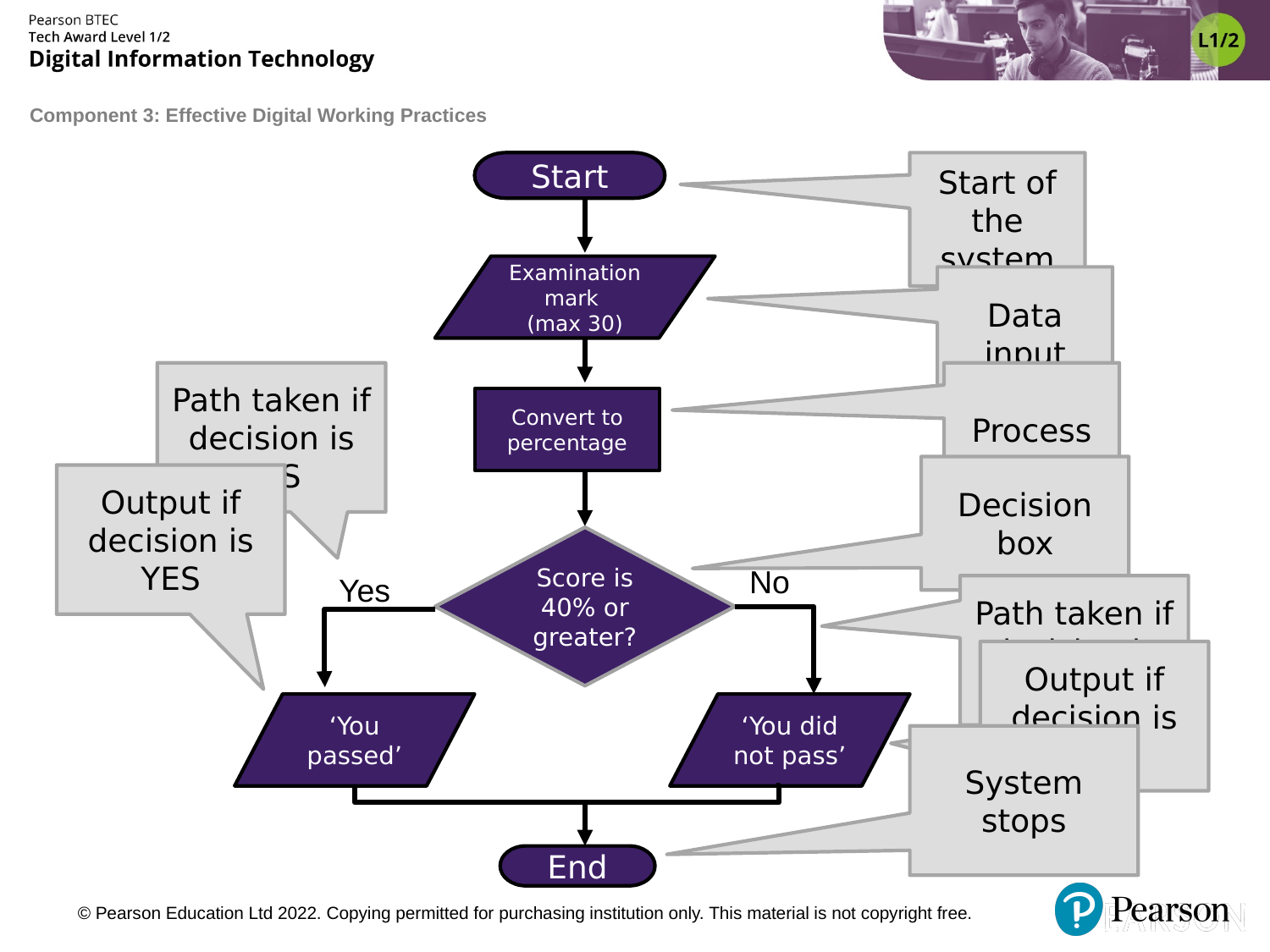

Start

Start of the system

Examination mark
(max 30)

Data input

Path taken if decision is YES

Process

Convert to percentage

Decision box

Output if decision is YES

Score is 40% or greater?
No

Yes

Path taken if decision is NO

Output if decision is NO

‘You passed’

‘You did not pass’

System stops

End

© Pearson Education Ltd 2022. Copying permitted for purchasing institution only. This material is not copyright free.